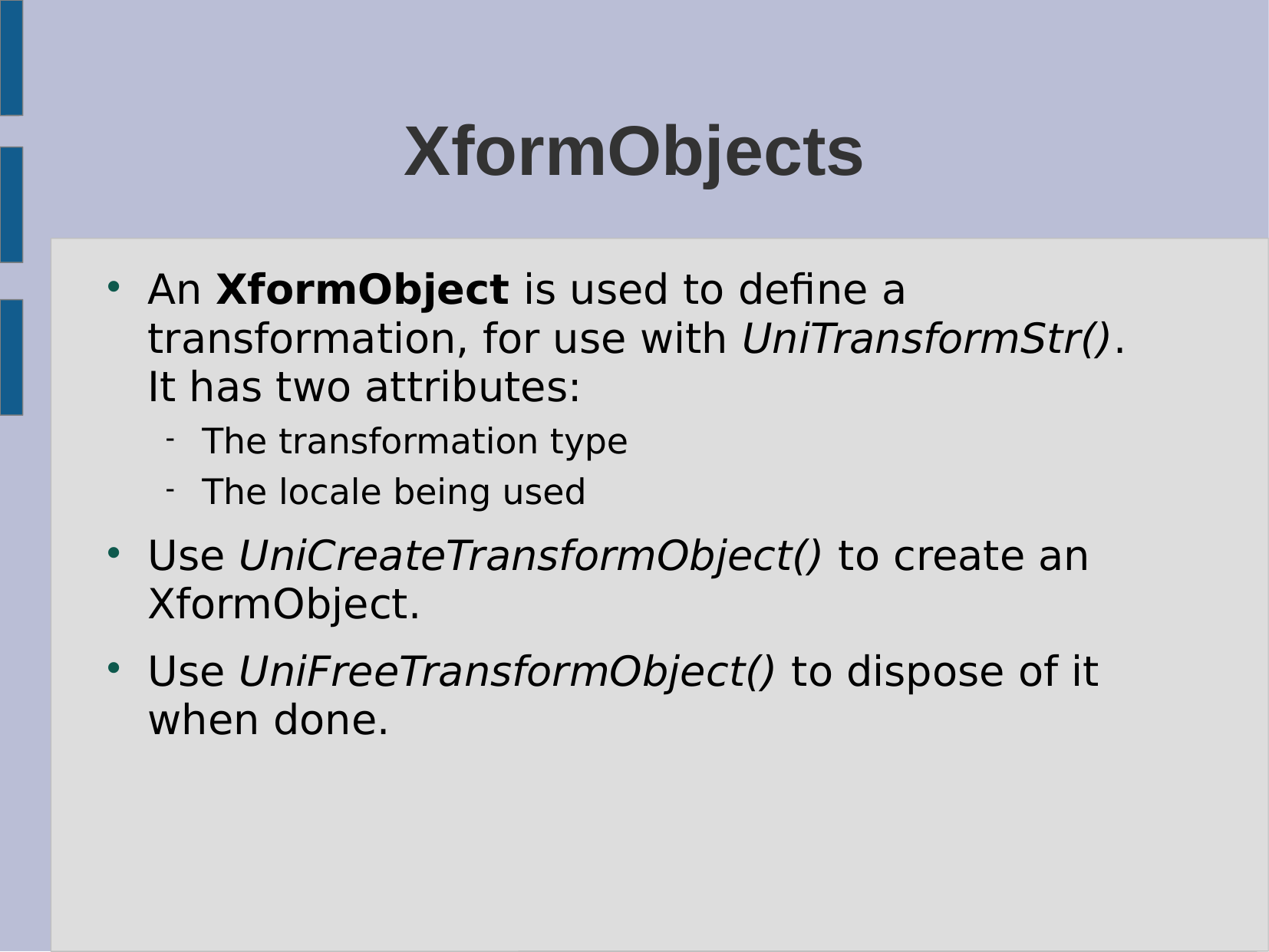

# XformObjects
An XformObject is used to define a transformation, for use with UniTransformStr().  It has two attributes:
The transformation type
The locale being used
Use UniCreateTransformObject() to create an XformObject.
Use UniFreeTransformObject() to dispose of it when done.